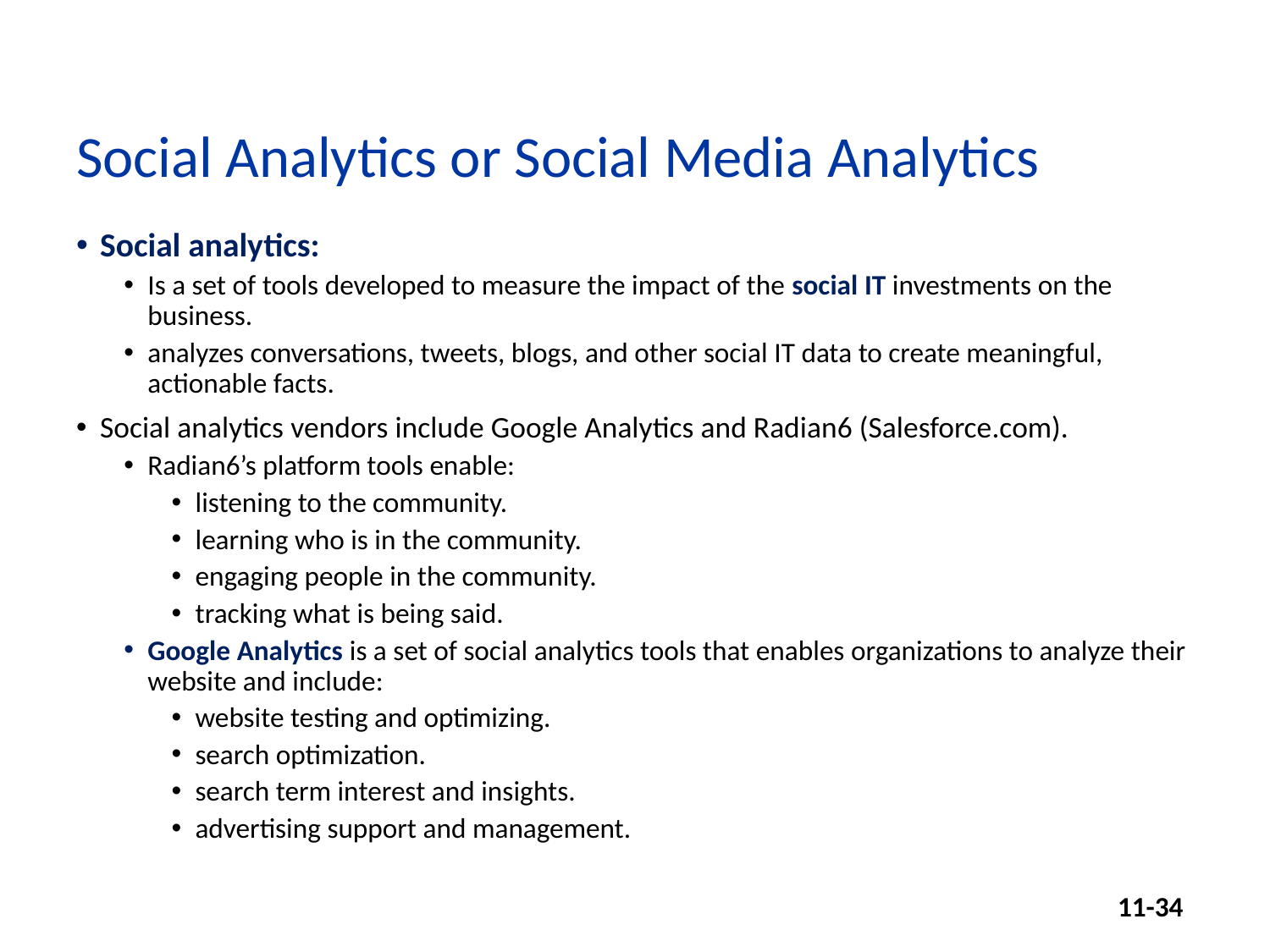

# Social Analytics or Social Media Analytics
Social analytics:
Is a set of tools developed to measure the impact of the social IT investments on the business.
analyzes conversations, tweets, blogs, and other social IT data to create meaningful, actionable facts.
Social analytics vendors include Google Analytics and Radian6 (Salesforce.com).
Radian6’s platform tools enable:
listening to the community.
learning who is in the community.
engaging people in the community.
tracking what is being said.
Google Analytics is a set of social analytics tools that enables organizations to analyze their website and include:
website testing and optimizing.
search optimization.
search term interest and insights.
advertising support and management.